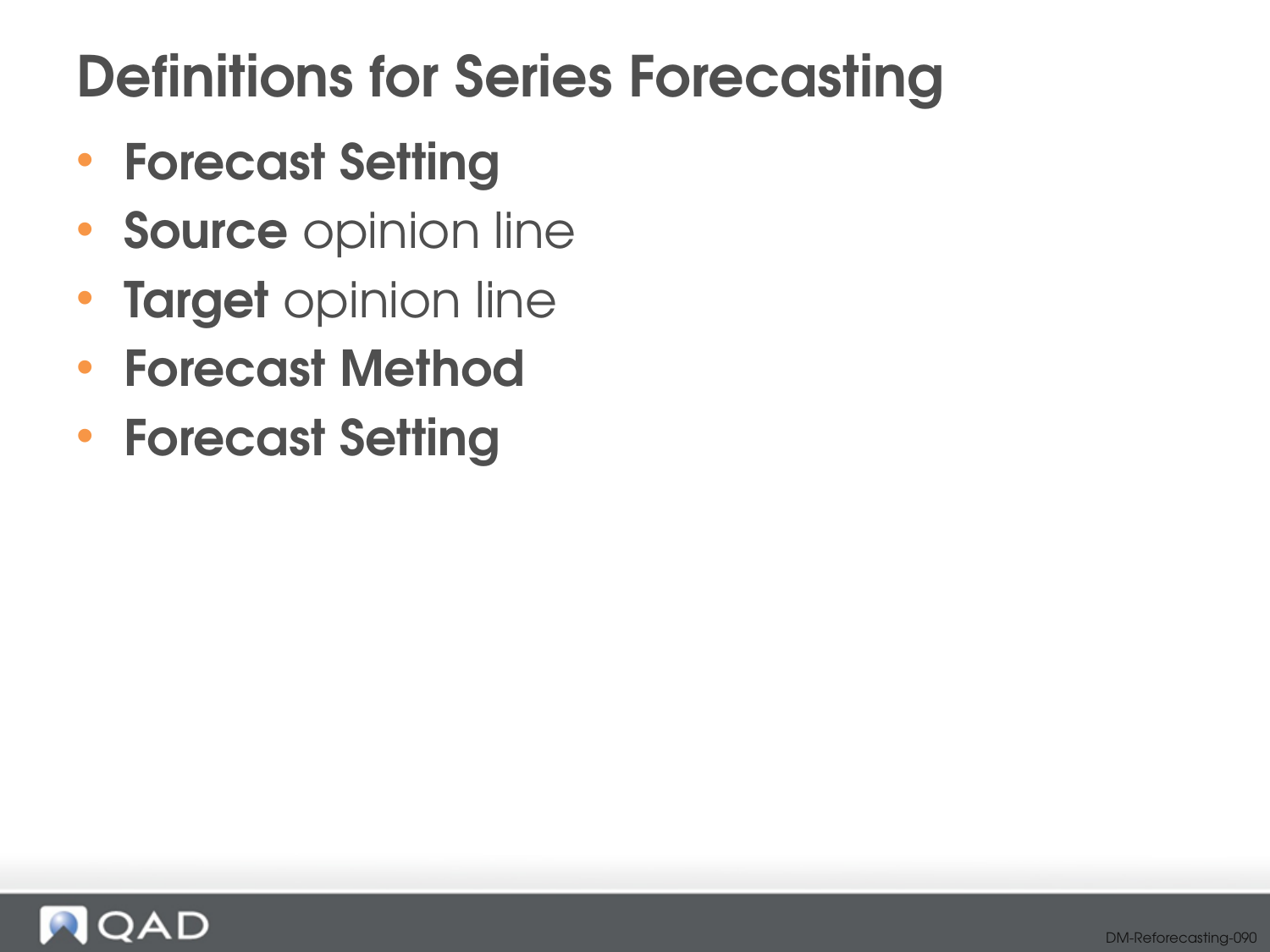

# Definitions for Series Forecasting
Forecast Setting
Source opinion line
Target opinion line
Forecast Method
Forecast Setting
DM-Reforecasting-090